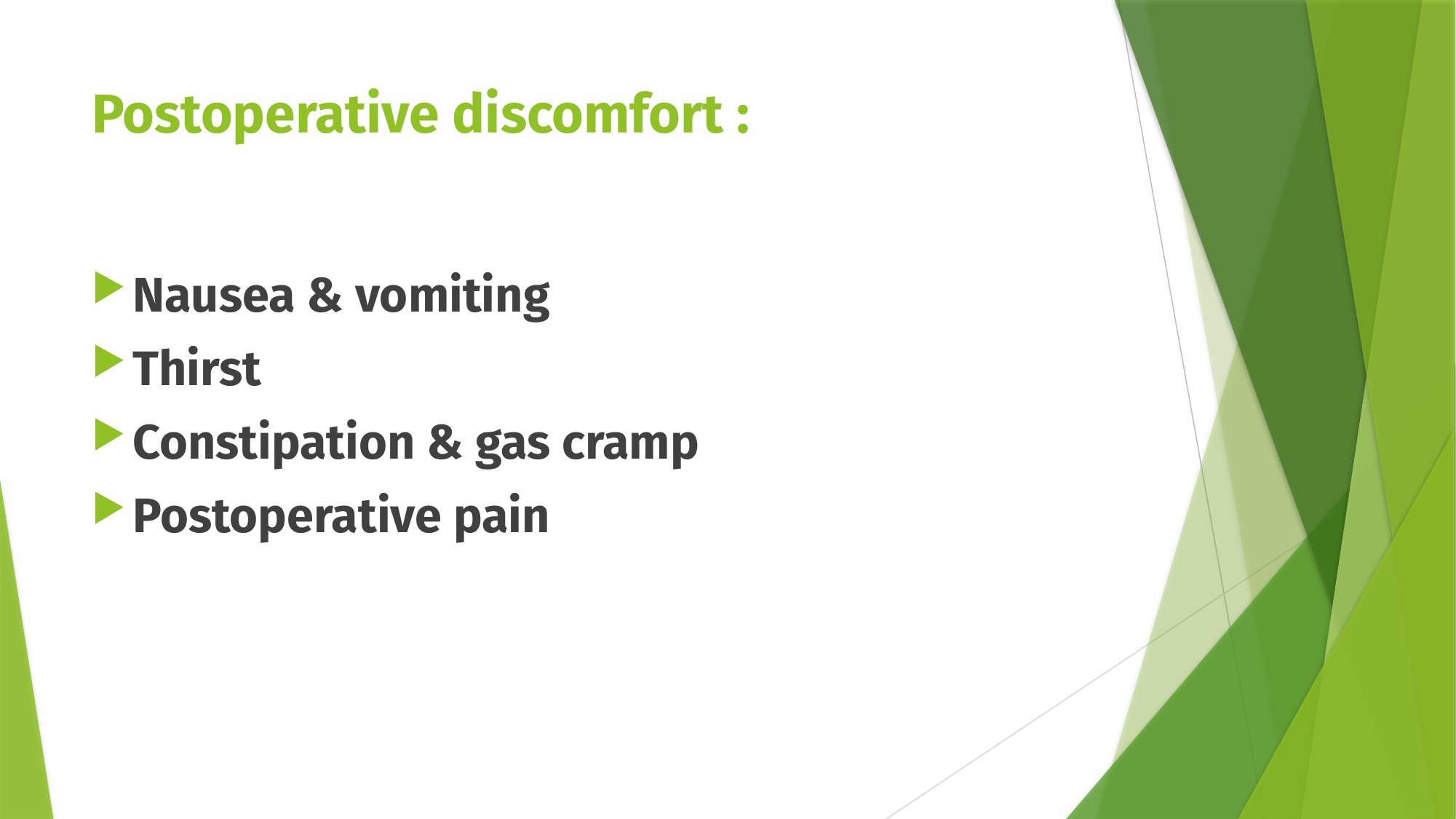

# Postoperative discomfort :
Nausea & vomiting
Thirst
Constipation & gas cramp
Postoperative pain